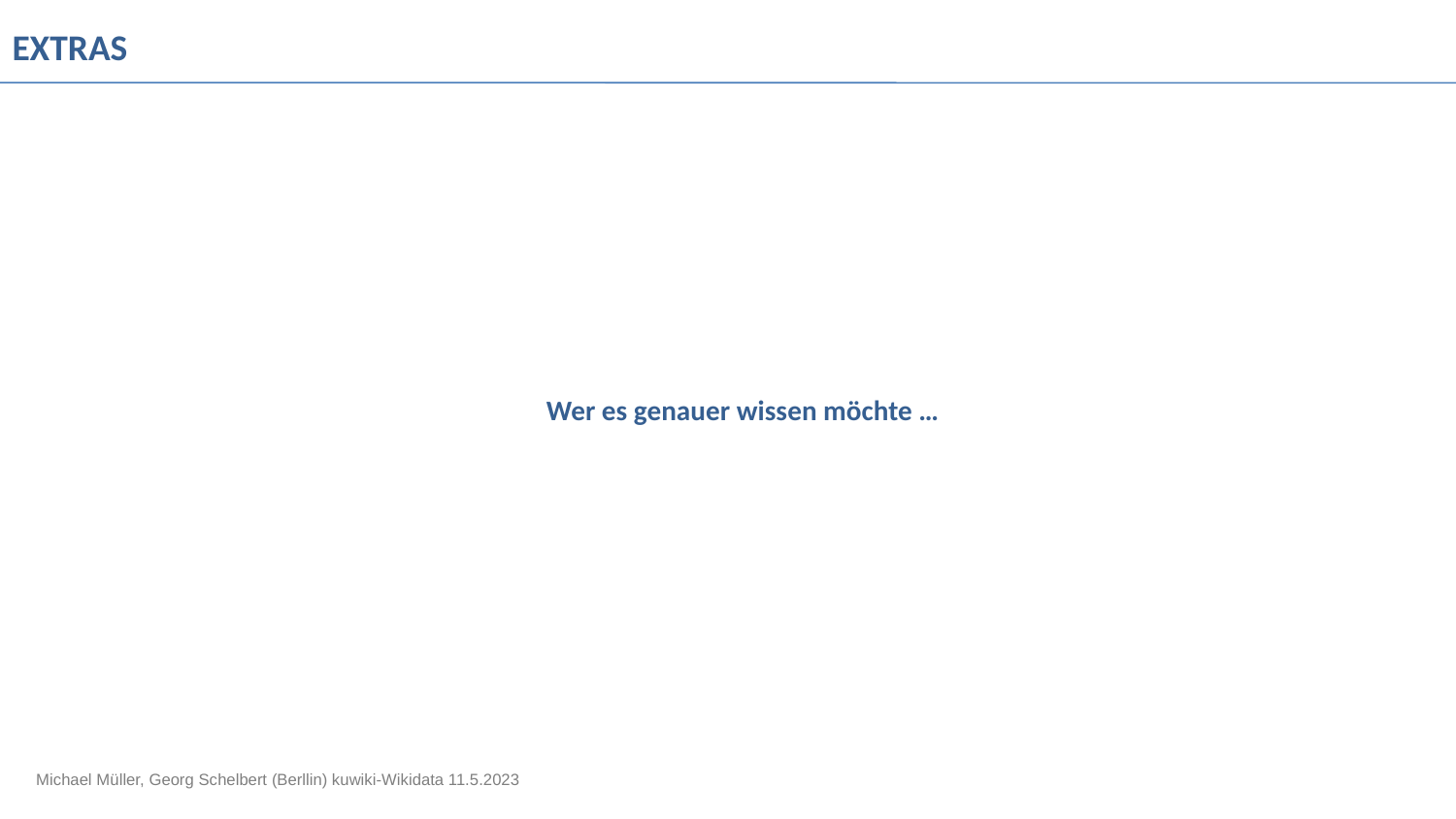

# EXTRAS
Wer es genauer wissen möchte …